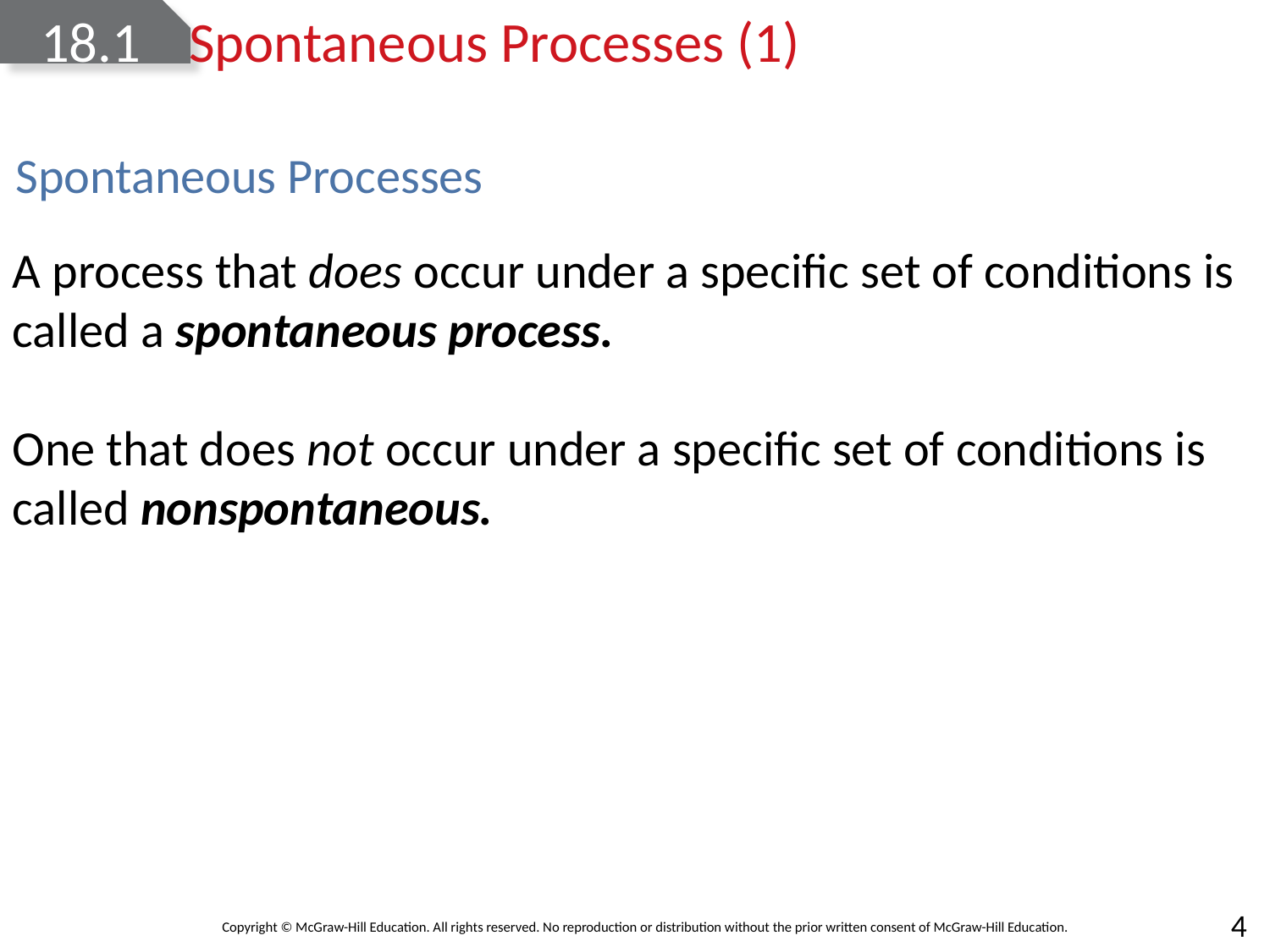

# 18.1	Spontaneous Processes (1)
Spontaneous Processes
A process that does occur under a specific set of conditions is called a spontaneous process.
One that does not occur under a specific set of conditions is called nonspontaneous.